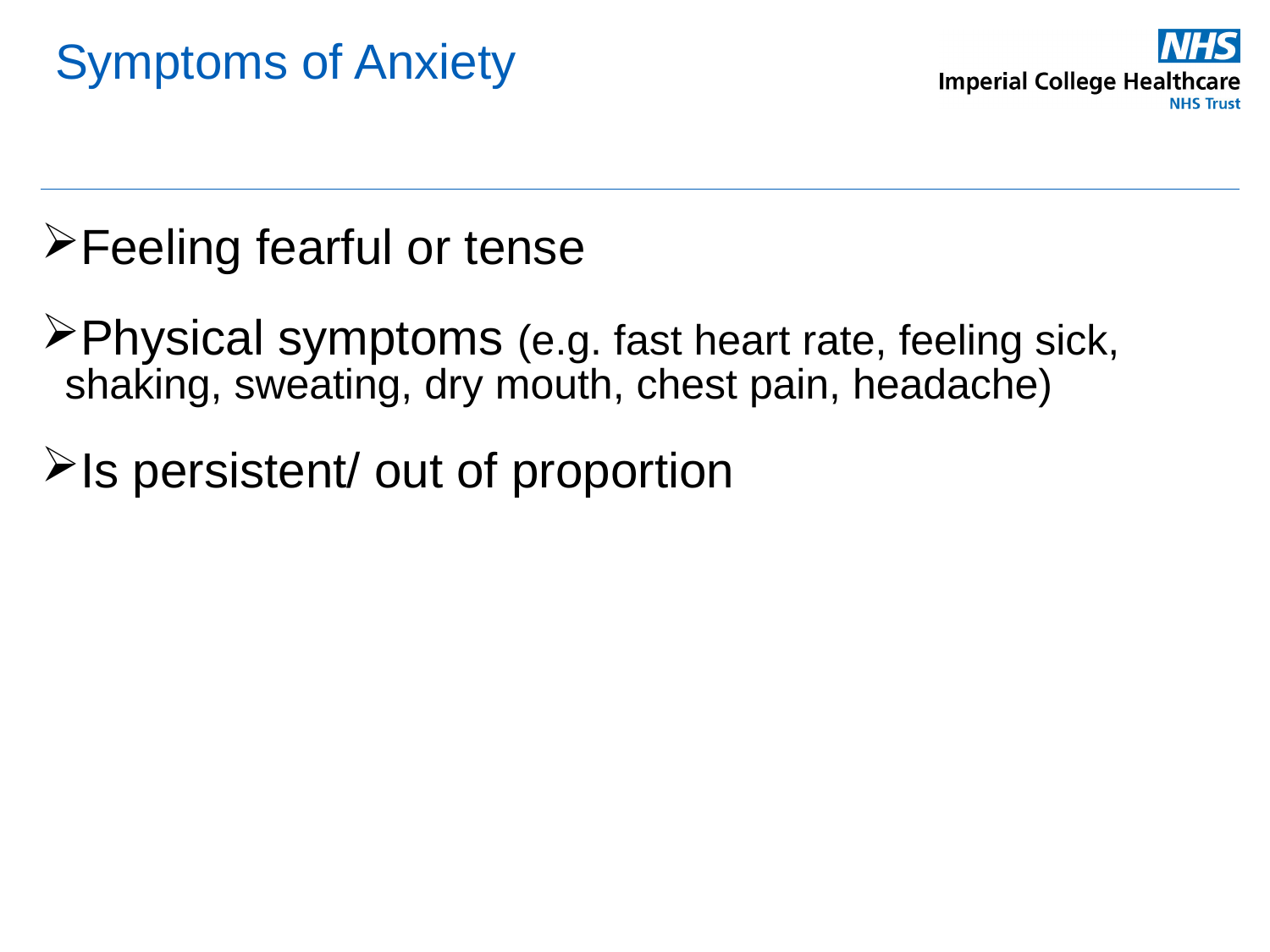

# Symptoms of Anxiety
Feeling fearful or tense

Physical symptoms (e.g. fast heart rate, feeling sick, shaking, sweating, dry mouth, chest pain, headache)

Is persistent/ out of proportion